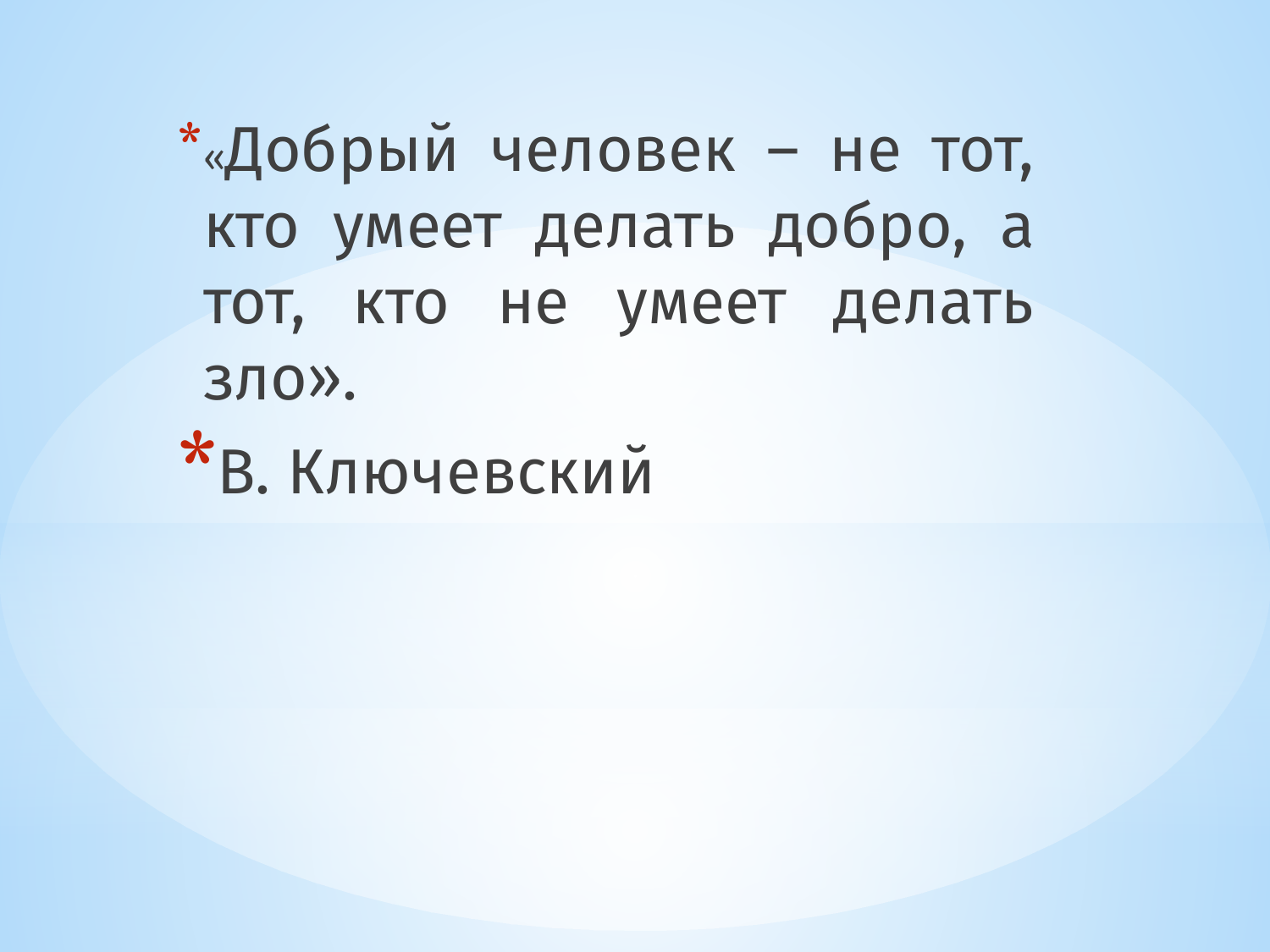

«Добрый человек – не тот, кто умеет делать добро, а тот, кто не умеет делать зло».
В. Ключевский
#